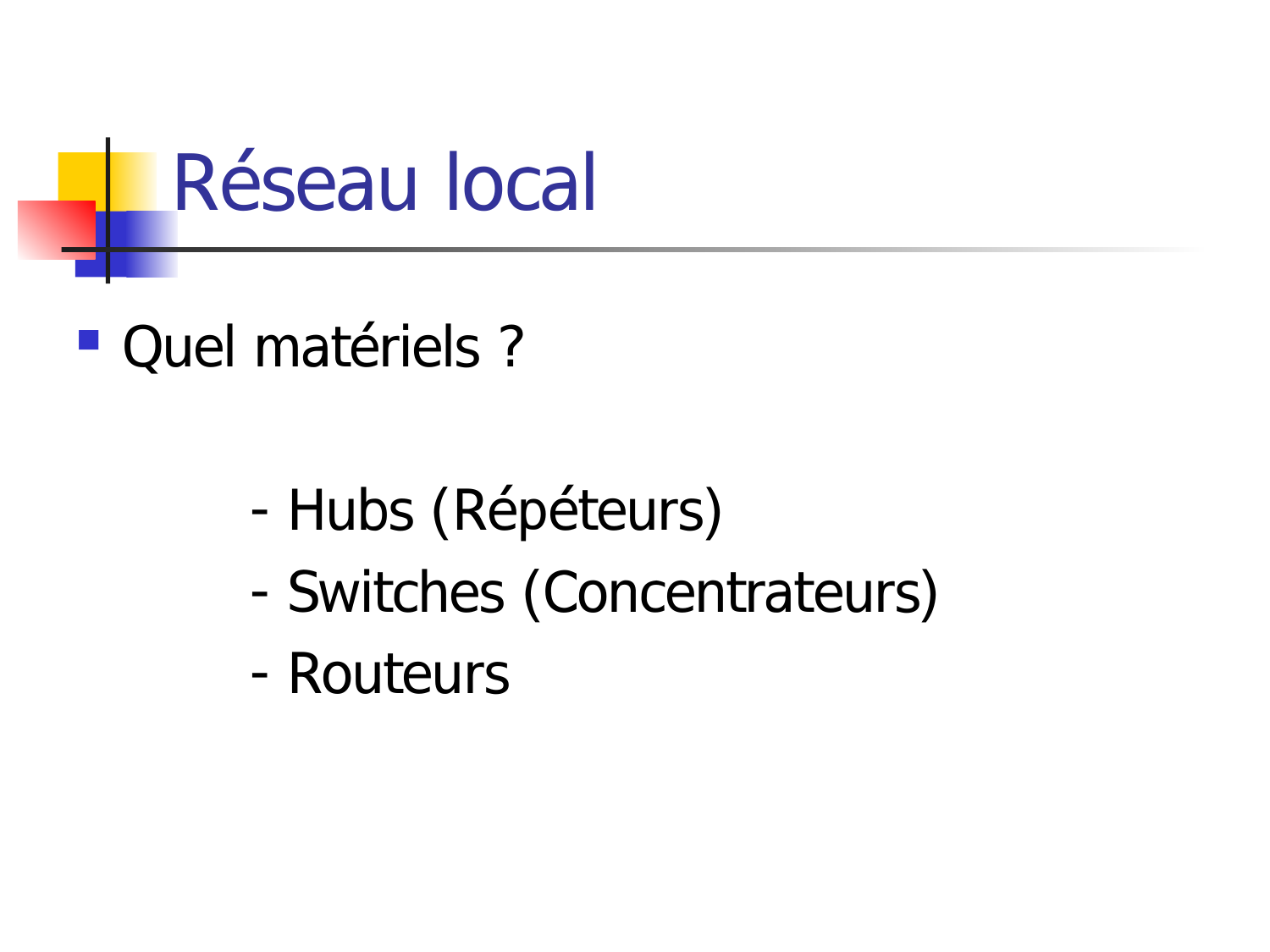

# Réseau local

Quel matériels ?

		- Hubs (Répéteurs)‏
		- Switches (Concentrateurs)‏
		- Routeurs